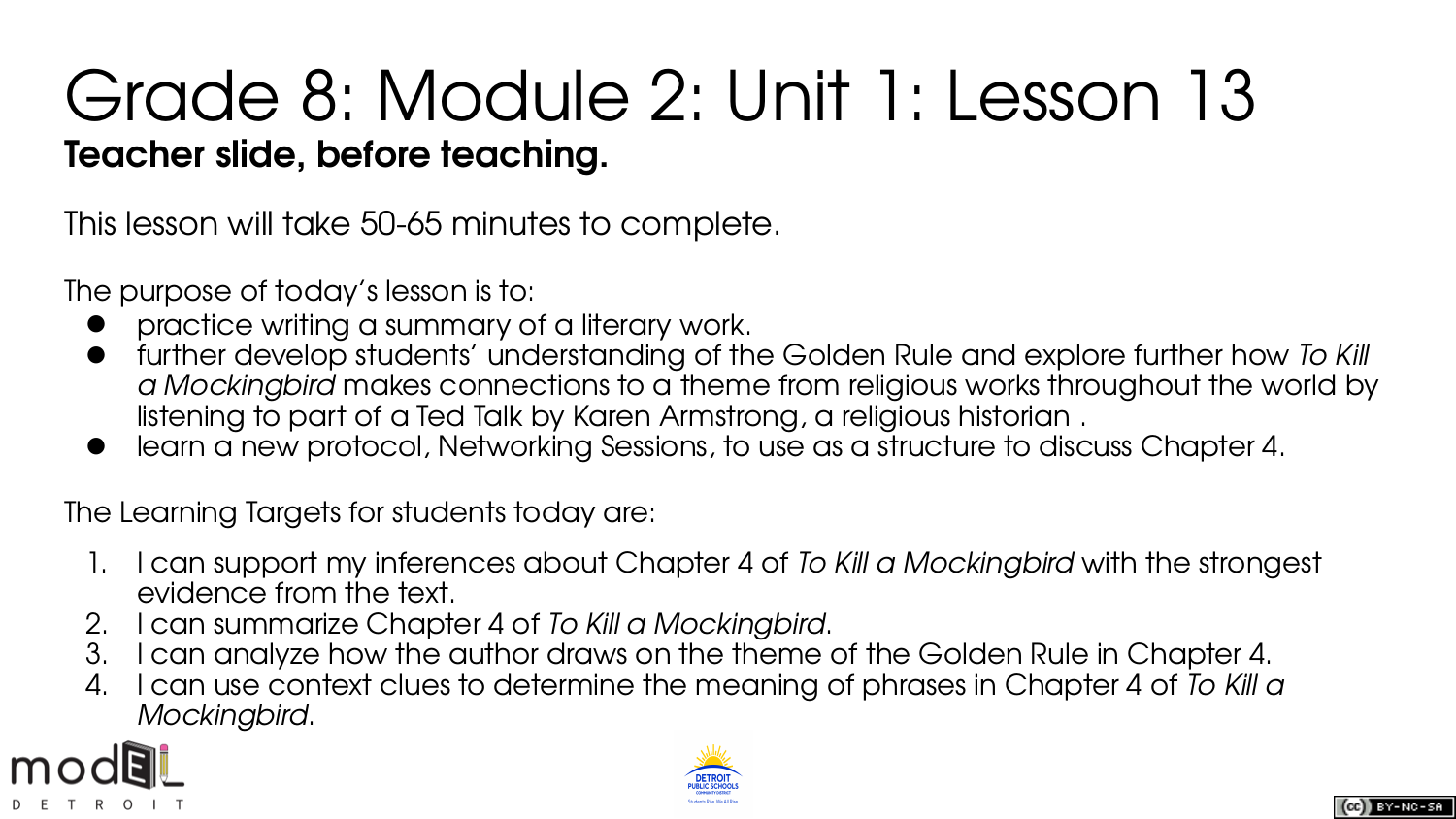

# Grade 8: Module 2: Unit 1: Lesson 13
Teacher slide, before teaching.
This lesson will take 50-65 minutes to complete.

The purpose of today’s lesson is to:
practice writing a summary of a literary work.
further develop students’ understanding of the Golden Rule and explore further how To Kill a Mockingbird makes connections to a theme from religious works throughout the world by listening to part of a Ted Talk by Karen Armstrong, a religious historian .
learn a new protocol, Networking Sessions, to use as a structure to discuss Chapter 4.

The Learning Targets for students today are:
I can support my inferences about Chapter 4 of To Kill a Mockingbird with the strongest evidence from the text.
I can summarize Chapter 4 of To Kill a Mockingbird.
I can analyze how the author draws on the theme of the Golden Rule in Chapter 4.
I can use context clues to determine the meaning of phrases in Chapter 4 of To Kill a Mockingbird.